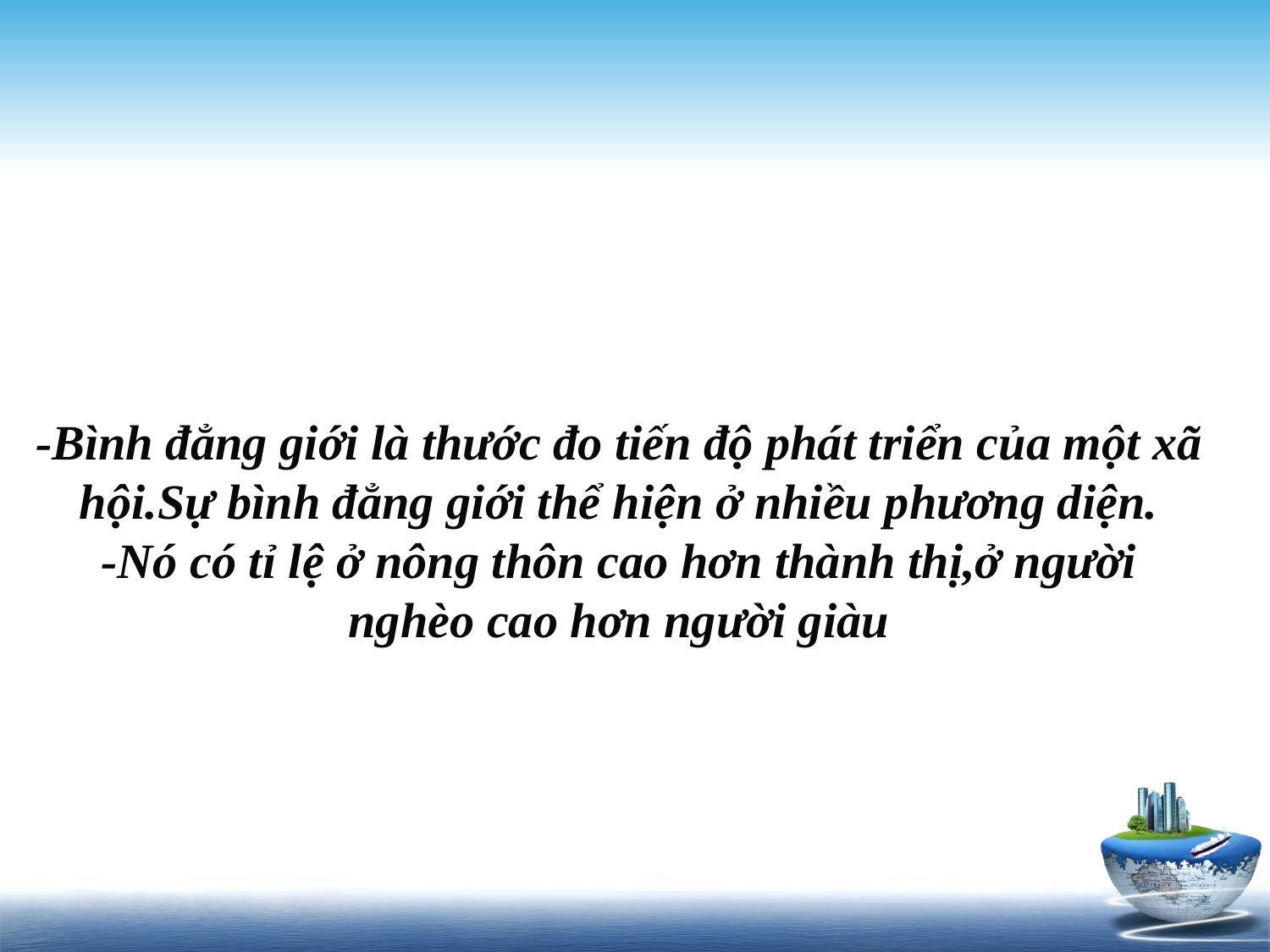

# -Bình đẳng giới là thước đo tiến độ phát triển của một xã hội.Sự bình đẳng giới thể hiện ở nhiều phương diện. -Nó có tỉ lệ ở nông thôn cao hơn thành thị,ở người nghèo cao hơn người giàu